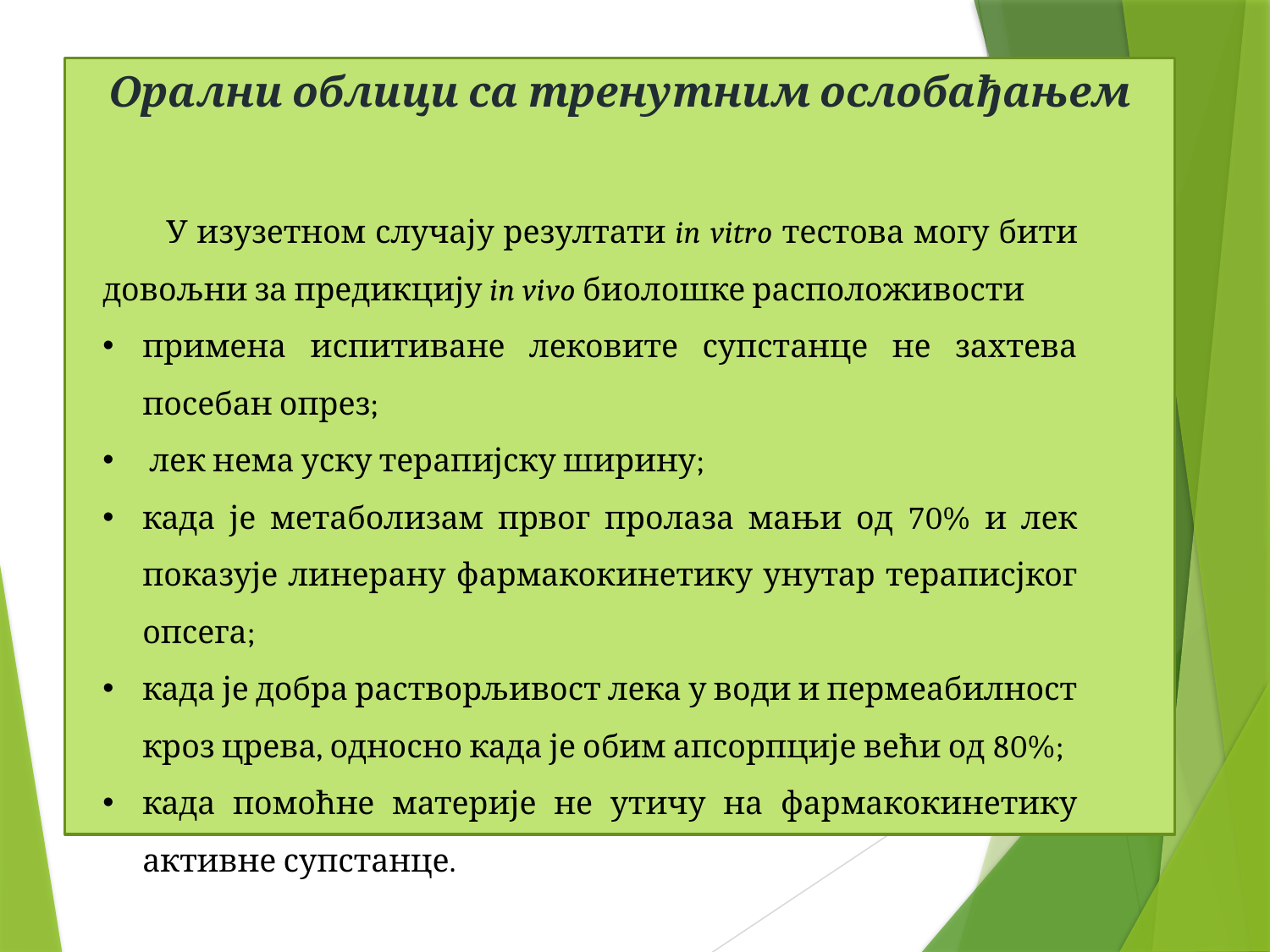

Орални облици са тренутним ослобађањем

У изузетном случају резултати in vitro тестова могу бити довољни за предикцију in vivo биолошке расположивости
примена испитиване лековите супстанце не захтева посебан опрез;
 лек нема уску терапијску ширину;
када је метаболизам првог пролаза мањи од 70% и лек показује линерану фармакокинетику унутар тераписјког опсега;
када је добра растворљивост лека у води и пермеабилност кроз црева, односно када је обим апсорпције већи од 80%;
када помоћне материје не утичу на фармакокинетику активне супстанце.